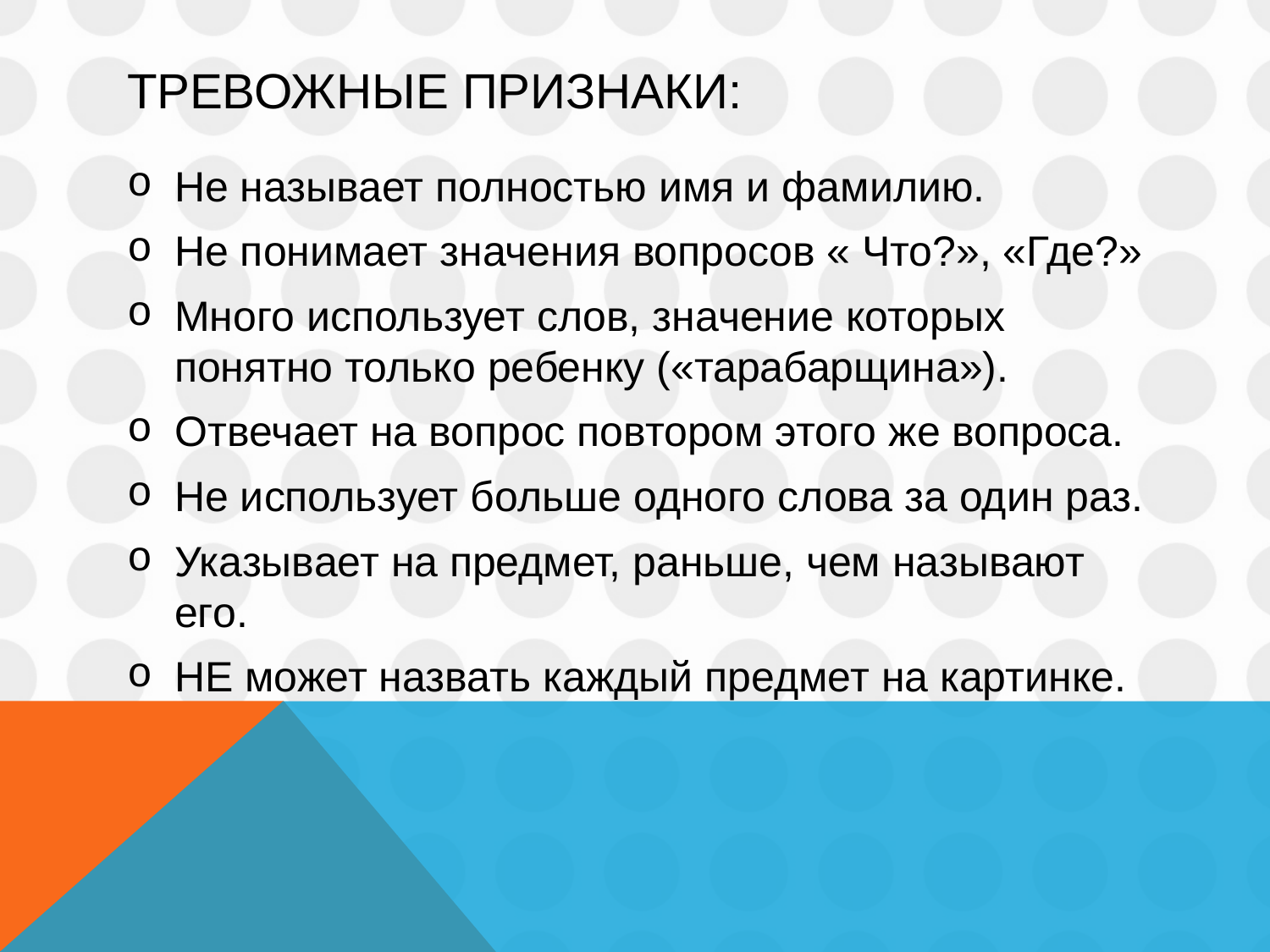

# Тревожные признаки:
Не называет полностью имя и фамилию.
Не понимает значения вопросов « Что?», «Где?»
Много использует слов, значение которых понятно только ребенку («тарабарщина»).
Отвечает на вопрос повтором этого же вопроса.
Не использует больше одного слова за один раз.
Указывает на предмет, раньше, чем называют его.
НЕ может назвать каждый предмет на картинке.